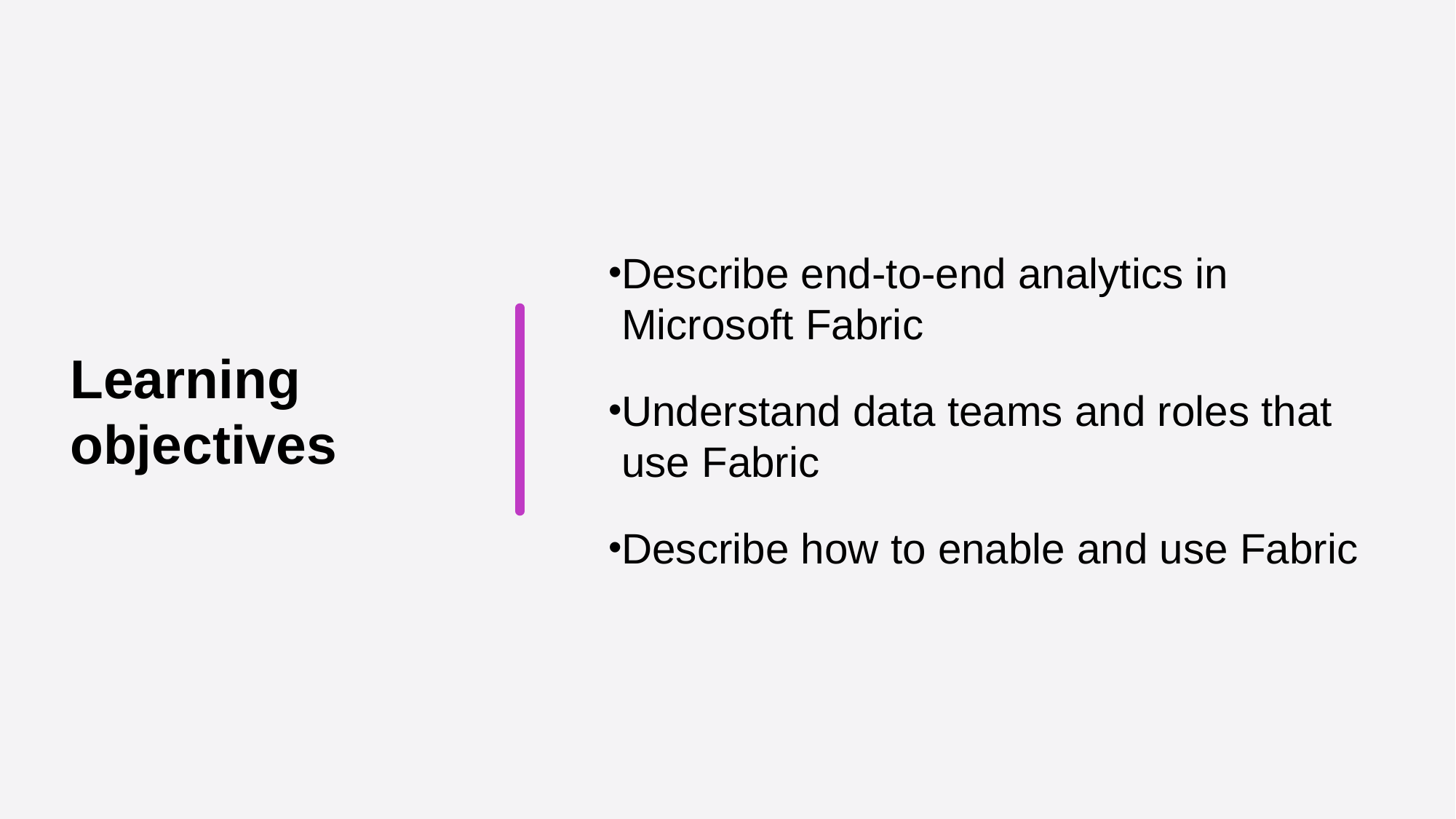

Describe end-to-end analytics in Microsoft Fabric
Understand data teams and roles that use Fabric
Describe how to enable and use Fabric
# Learning objectives